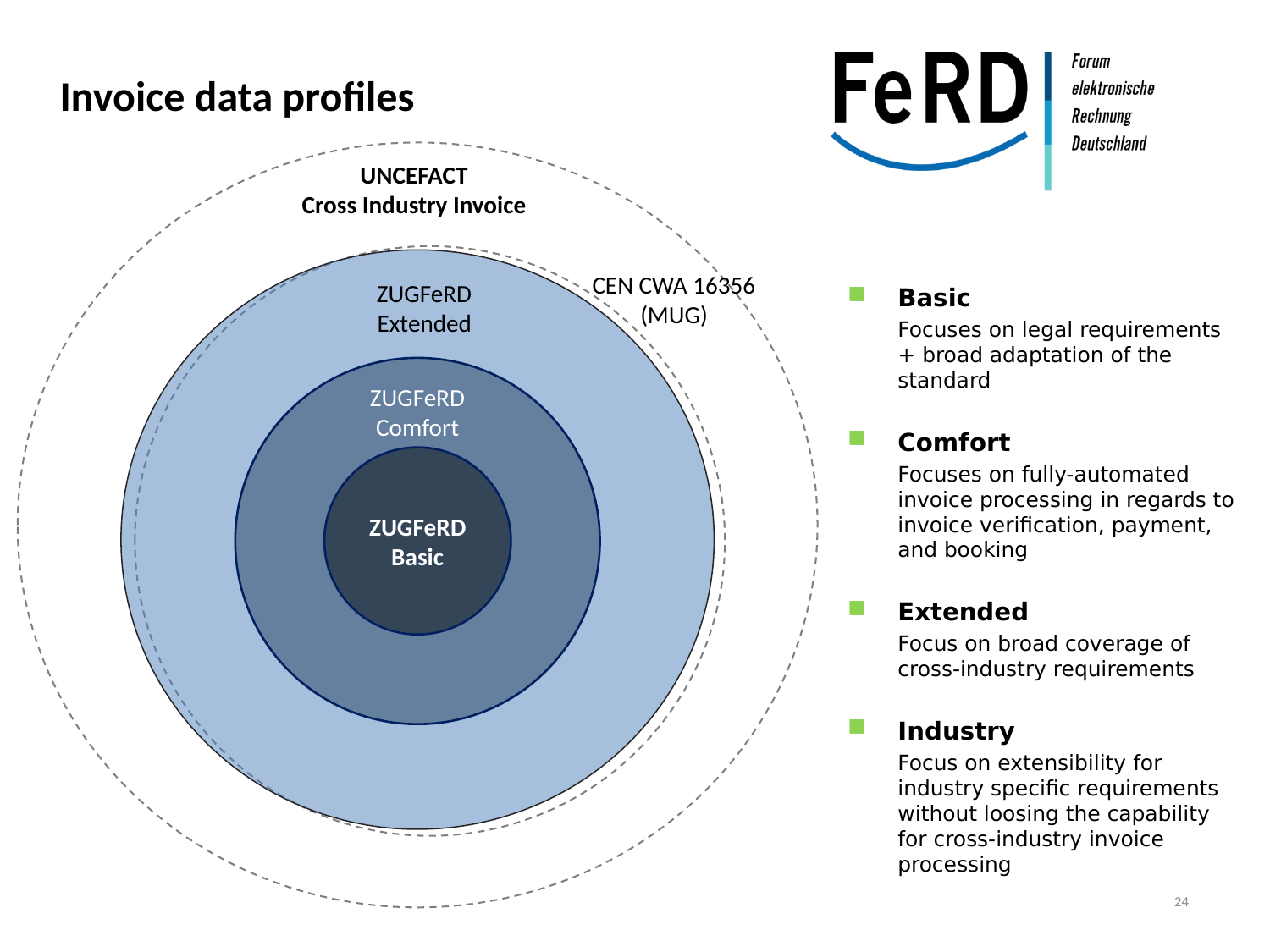

# Invoice data profiles

UNCEFACT
Cross Industry Invoice

CEN CWA 16356
(MUG)
ZUGFeRD
Extended
Basic
	Focuses on legal requirements + broad adaptation of the standard

Comfort
	Focuses on fully-automated invoice processing in regards to invoice verification, payment, and booking

Extended
	Focus on broad coverage of cross-industry requirements

Industry
	Focus on extensibility for industry specific requirements without loosing the capability for cross-industry invoice processing

ZUGFeRD
Comfort
ZUGFeRD
Basic
24